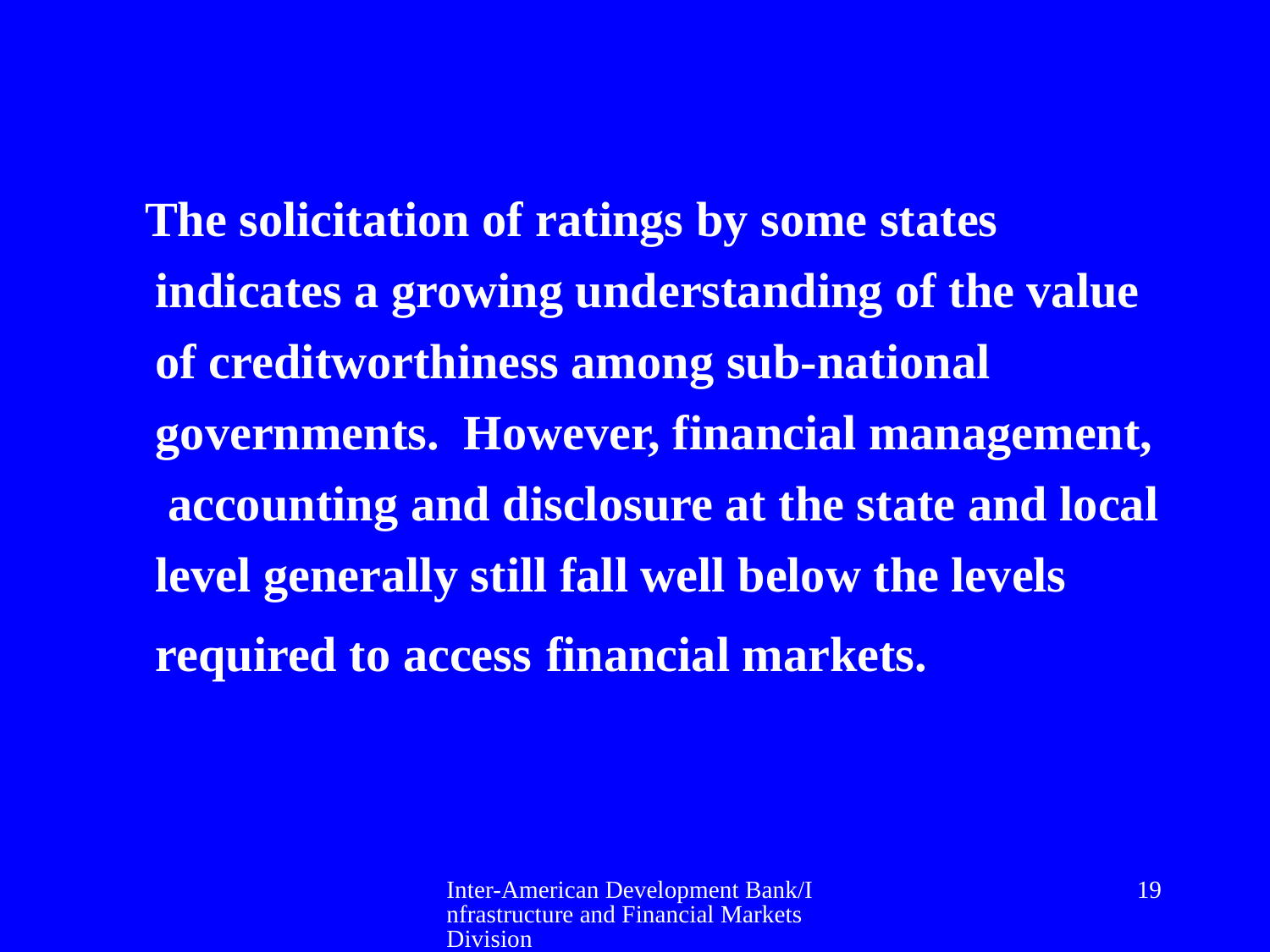

The solicitation of ratings by some states indicates a growing understanding of the value of creditworthiness among sub-national governments.  However, financial management,  accounting and disclosure at the state and local level generally still fall well below the levels required to access financial markets.
Inter-American Development Bank/Infrastructure and Financial Markets Division
19